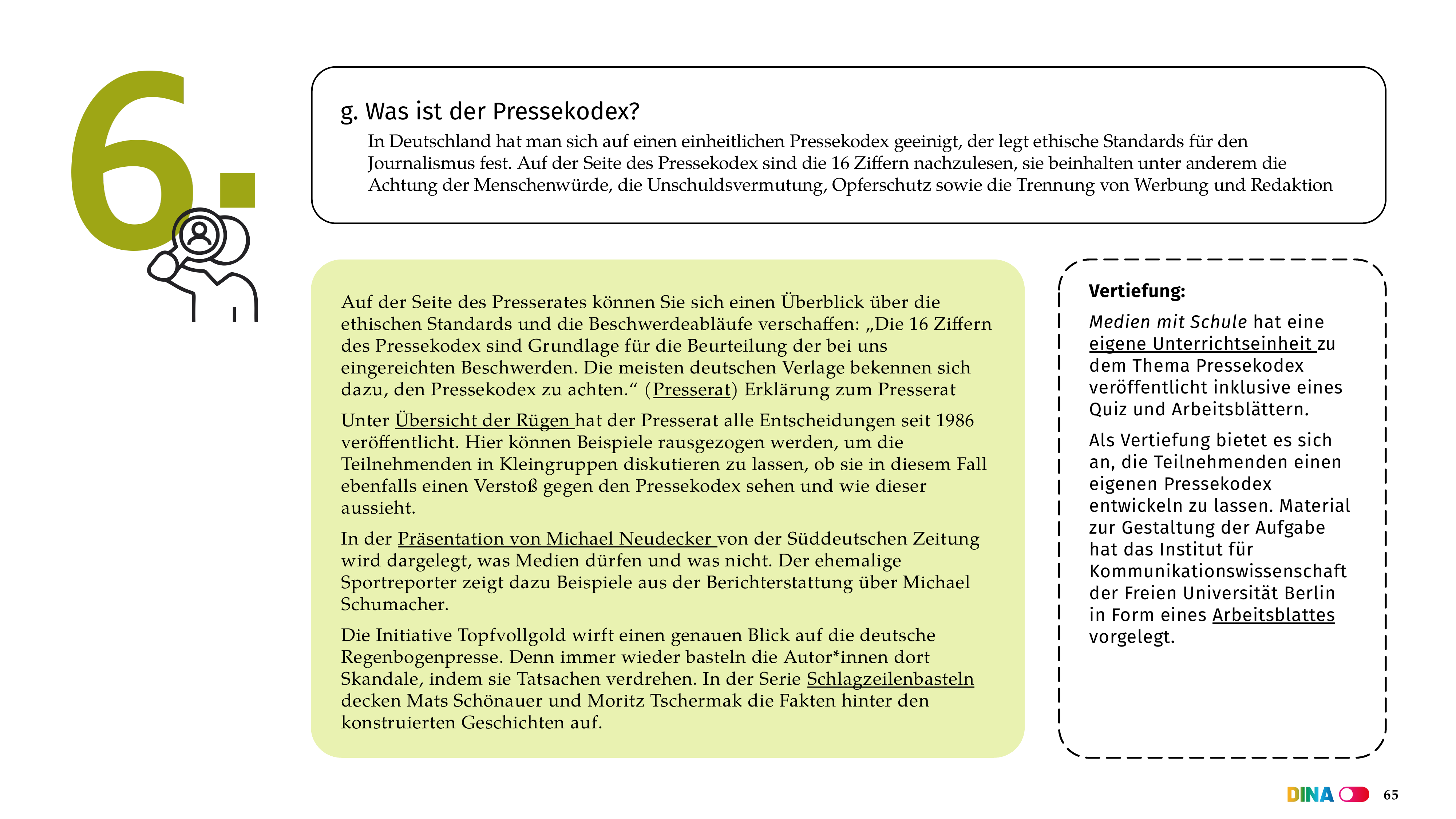

g. Was ist der Pressekodex?
In Deutschland hat man sich auf einen einheitlichen Pressekodex geeinigt, der legt ethische Standards für den Journalismus fest. Auf der Seite des Pressekodex sind die 16 Ziffern nachzulesen, sie beinhalten unter anderem die Achtung der Menschenwürde, die Unschuldsvermutung, Opferschutz sowie die Trennung von Werbung und Redaktion
Auf der Seite des Presserates können Sie sich einen Überblick über die ethischen Standards und die Beschwerdeabläufe verschaffen: „Die 16 Ziffern des Pressekodex sind Grundlage für die Beurteilung der bei uns eingereichten Beschwerden. Die meisten deutschen Verlage bekennen sich dazu, den Pressekodex zu achten.“ (Presserat) Erklärung zum Presserat
Unter Übersicht der Rügen hat der Presserat alle Entscheidungen seit 1986 veröffentlicht. Hier können Beispiele rausgezogen werden, um die Teilnehmenden in Kleingruppen diskutieren zu lassen, ob sie in diesem Fall ebenfalls einen Verstoß gegen den Pressekodex sehen und wie dieser aussieht.
In der Präsentation von Michael Neudecker von der Süddeutschen Zeitung wird dargelegt, was Medien dürfen und was nicht. Der ehemalige Sportreporter zeigt dazu Beispiele aus der Berichterstattung über Michael Schumacher.
Die Initiative Topfvollgold wirft einen genauen Blick auf die deutsche Regenbogenpresse. Denn immer wieder basteln die Autor*innen dort Skandale, indem sie Tatsachen verdrehen. In der Serie Schlagzeilenbasteln decken Mats Schönauer und Moritz Tschermak die Fakten hinter den konstruierten Geschichten auf.
Vertiefung:
Medien mit Schule hat eine eigene Unterrichtseinheit zu dem Thema Pressekodex veröffentlicht inklusive eines Quiz und Arbeitsblättern.
Als Vertiefung bietet es sich an, die Teilnehmenden einen eigenen Pressekodex entwickeln zu lassen. Material zur Gestaltung der Aufgabe hat das Institut für Kommunikationswissenschaft der Freien Universität Berlin in Form eines Arbeitsblattes vorgelegt.
65